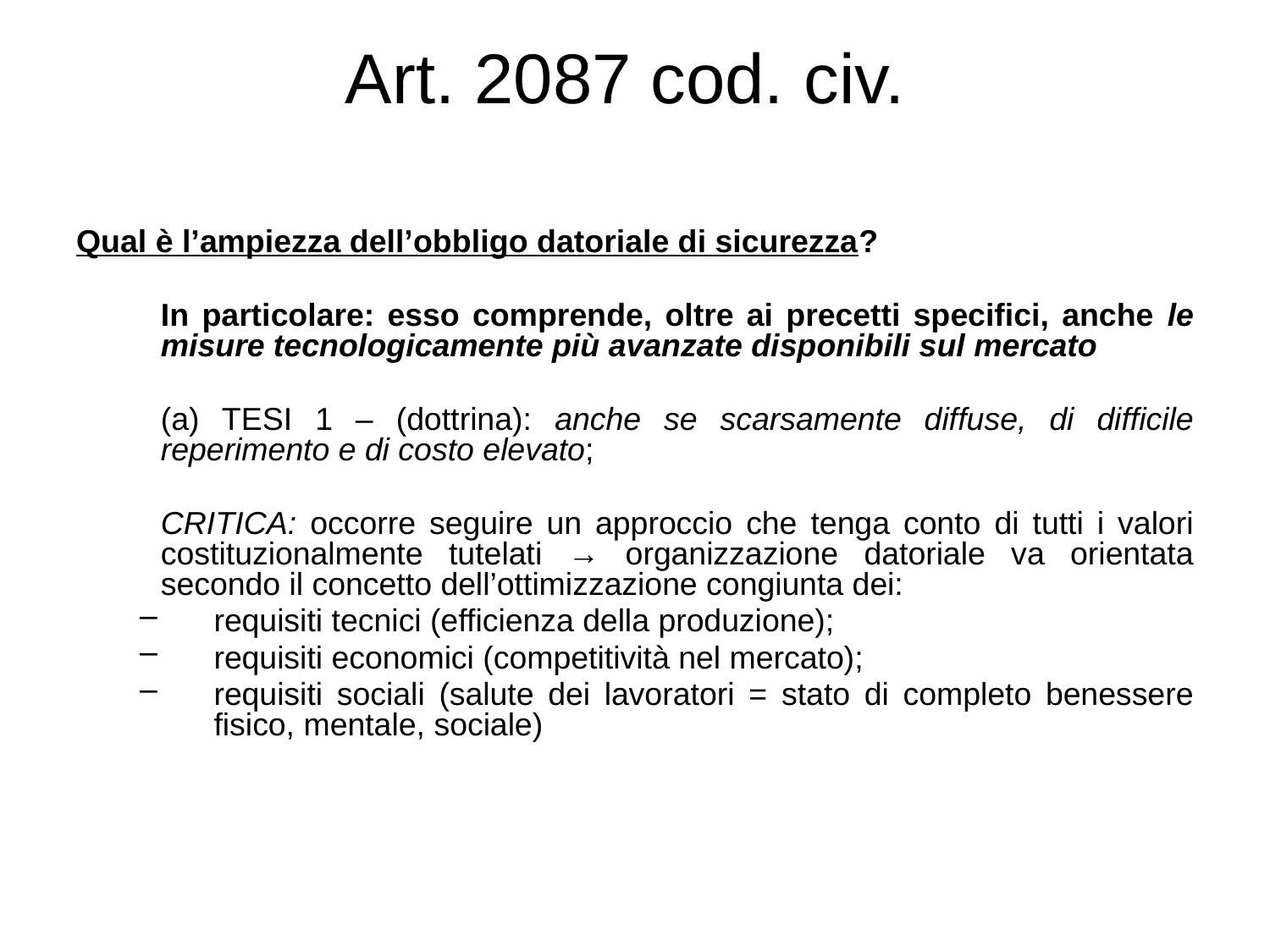

# Art. 2087 cod. civ.
Qual è l’ampiezza dell’obbligo datoriale di sicurezza?

	In particolare: esso comprende, oltre ai precetti specifici, anche le misure tecnologicamente più avanzate disponibili sul mercato

	(a) TESI 1 – (dottrina): anche se scarsamente diffuse, di difficile reperimento e di costo elevato;

	CRITICA: occorre seguire un approccio che tenga conto di tutti i valori costituzionalmente tutelati → organizzazione datoriale va orientata secondo il concetto dell’ottimizzazione congiunta dei:
requisiti tecnici (efficienza della produzione);
requisiti economici (competitività nel mercato);
requisiti sociali (salute dei lavoratori = stato di completo benessere fisico, mentale, sociale)